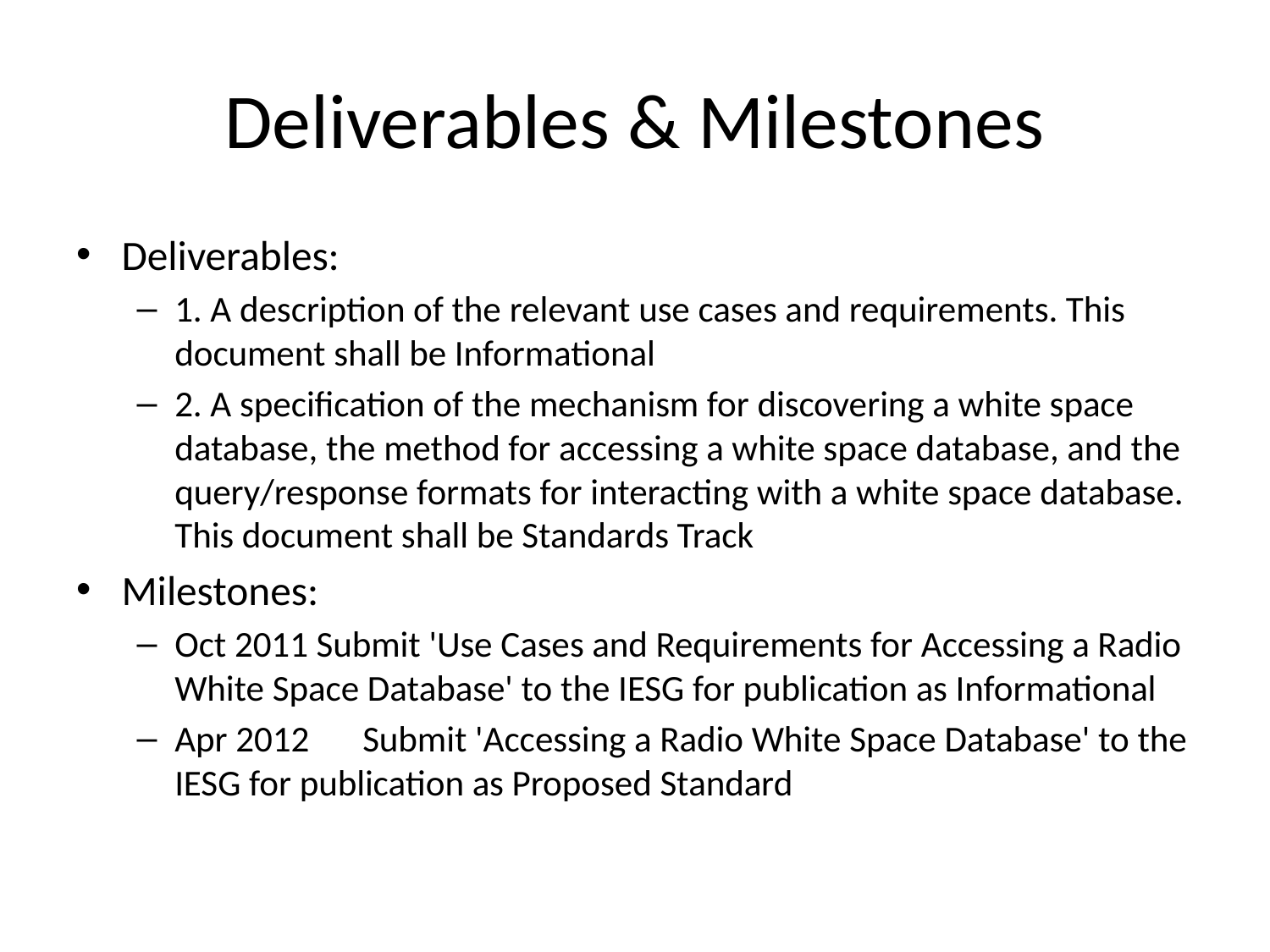

# Deliverables & Milestones
Deliverables:
1. A description of the relevant use cases and requirements. This document shall be Informational
2. A specification of the mechanism for discovering a white space database, the method for accessing a white space database, and the query/response formats for interacting with a white space database. This document shall be Standards Track
Milestones:
Oct 2011 Submit 'Use Cases and Requirements for Accessing a Radio White Space Database' to the IESG for publication as Informational
Apr 2012 	Submit 'Accessing a Radio White Space Database' to the IESG for publication as Proposed Standard